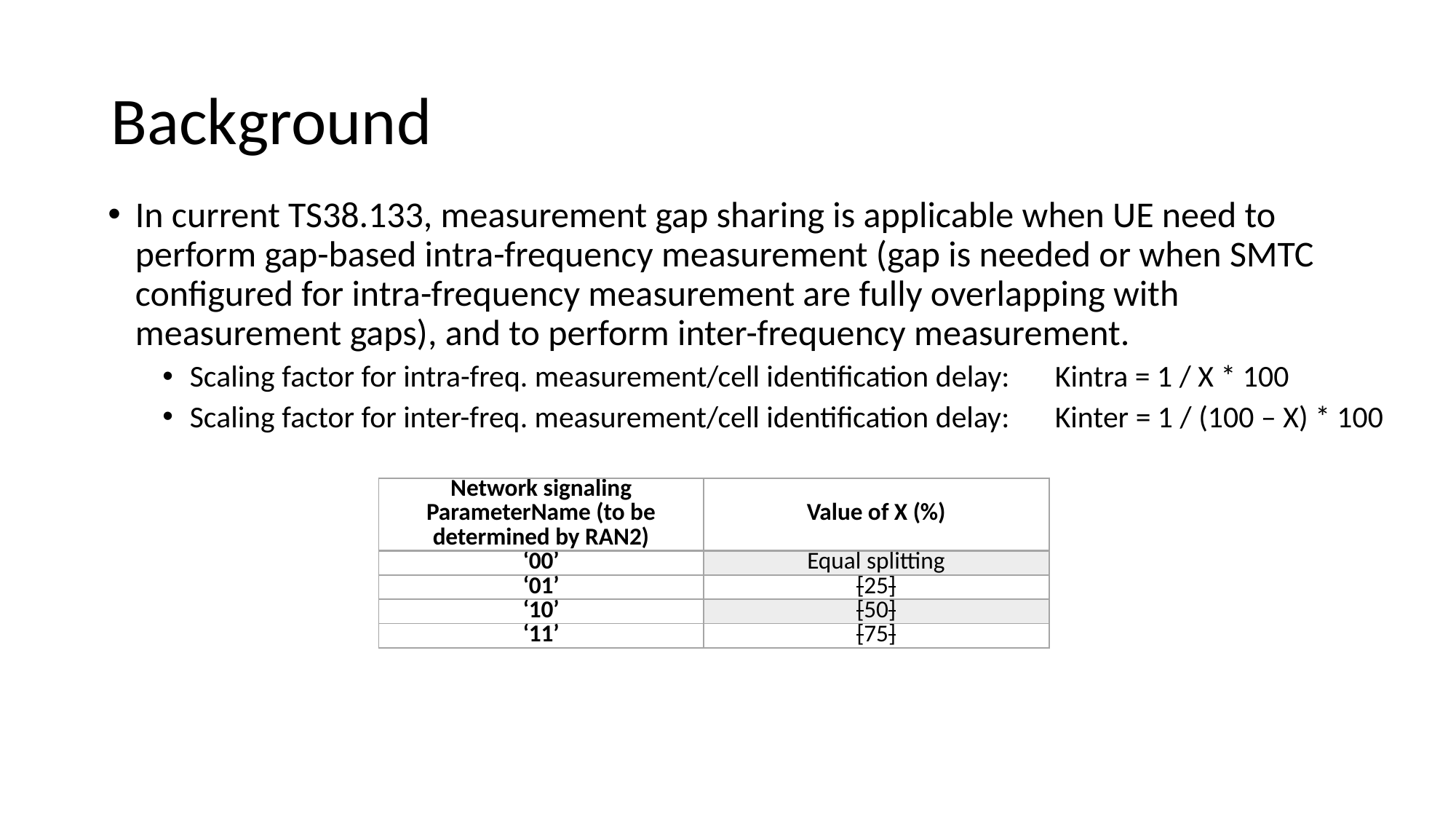

# Background
In current TS38.133, measurement gap sharing is applicable when UE need to perform gap-based intra-frequency measurement (gap is needed or when SMTC configured for intra-frequency measurement are fully overlapping with measurement gaps), and to perform inter-frequency measurement.
Scaling factor for intra-freq. measurement/cell identification delay:　Kintra = 1 / X * 100
Scaling factor for inter-freq. measurement/cell identification delay:　Kinter = 1 / (100 – X) * 100

| Network signaling ParameterName (to be determined by RAN2) | Value of X (%) |
| --- | --- |
| ‘00’ | Equal splitting |
| ‘01’ | [25] |
| ‘10’ | [50] |
| ‘11’ | [75] |